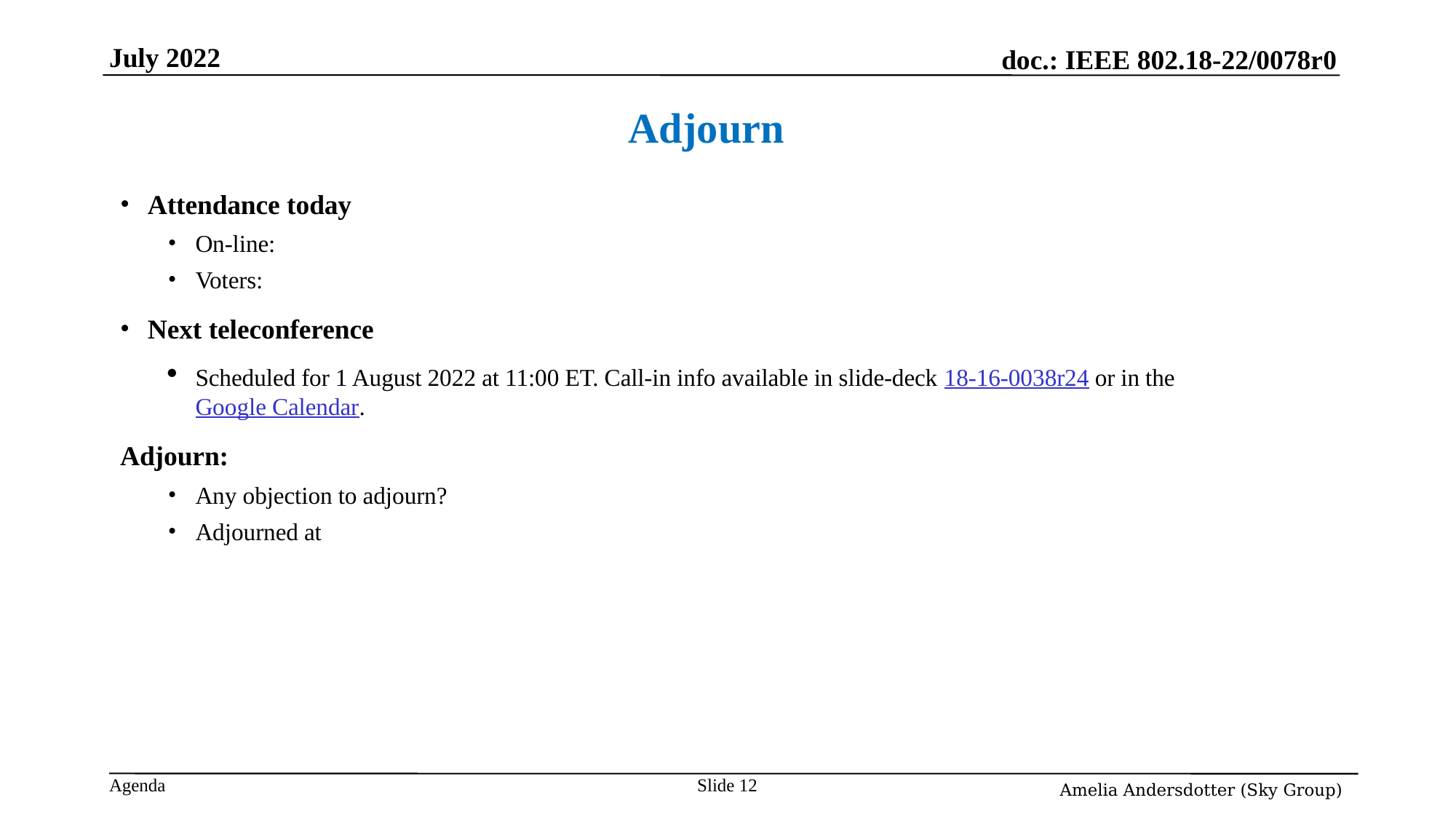

July 2022
Adjourn
Attendance today
On-line:
Voters:
Next teleconference
Scheduled for 1 August 2022 at 11:00 ET. Call-in info available in slide-deck 18-16-0038r24 or in the Google Calendar.
Adjourn:
Any objection to adjourn?
Adjourned at
# Slide 12
Amelia Andersdotter (Sky Group)